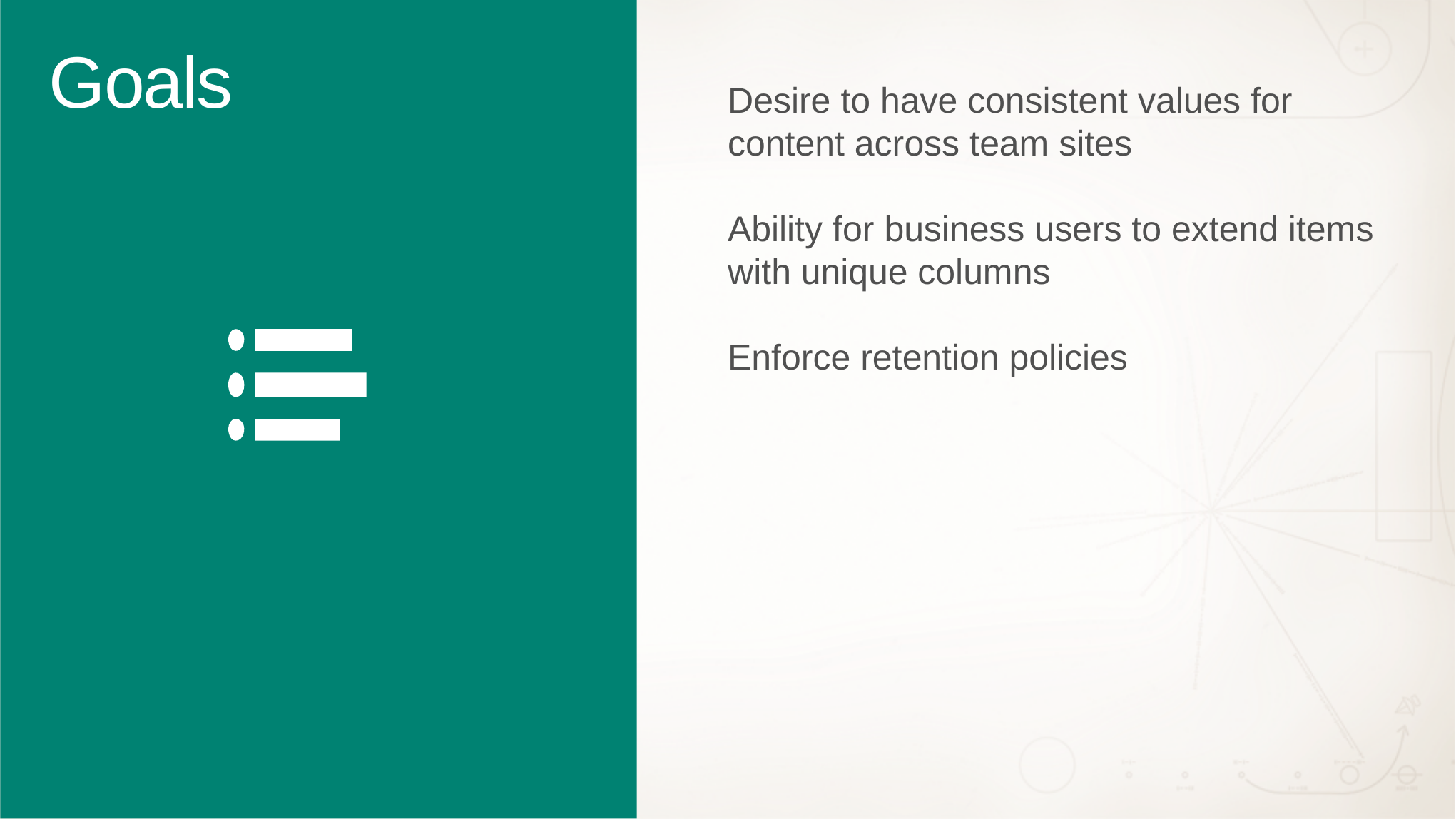

# Goals
Desire to have consistent values for content across team sites

Ability for business users to extend items with unique columns

Enforce retention policies